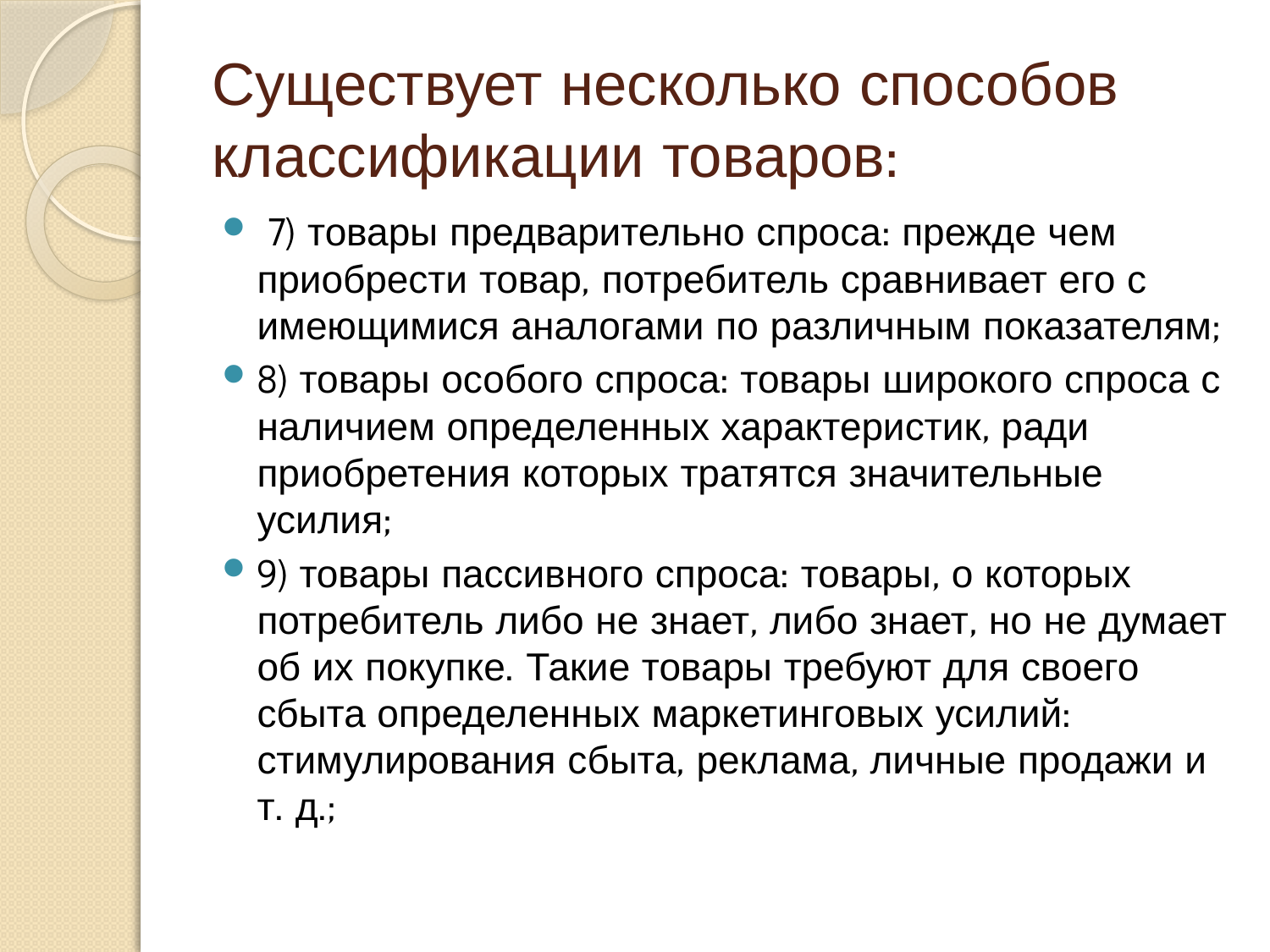

# Существует несколько способов классификации товаров:
 7) товары предварительно спроса: прежде чем приобрести товар, потребитель сравнивает его с имеющимися аналогами по различным показателям;
8) товары особого спроса: товары широкого спроса с наличием определенных характеристик, ради приобретения которых тратятся значительные усилия;
9) товары пассивного спроса: товары, о которых потребитель либо не знает, либо знает, но не думает об их покупке. Такие товары требуют для своего сбыта определенных маркетинговых усилий: стимулирования сбыта, реклама, личные продажи и т. д.;